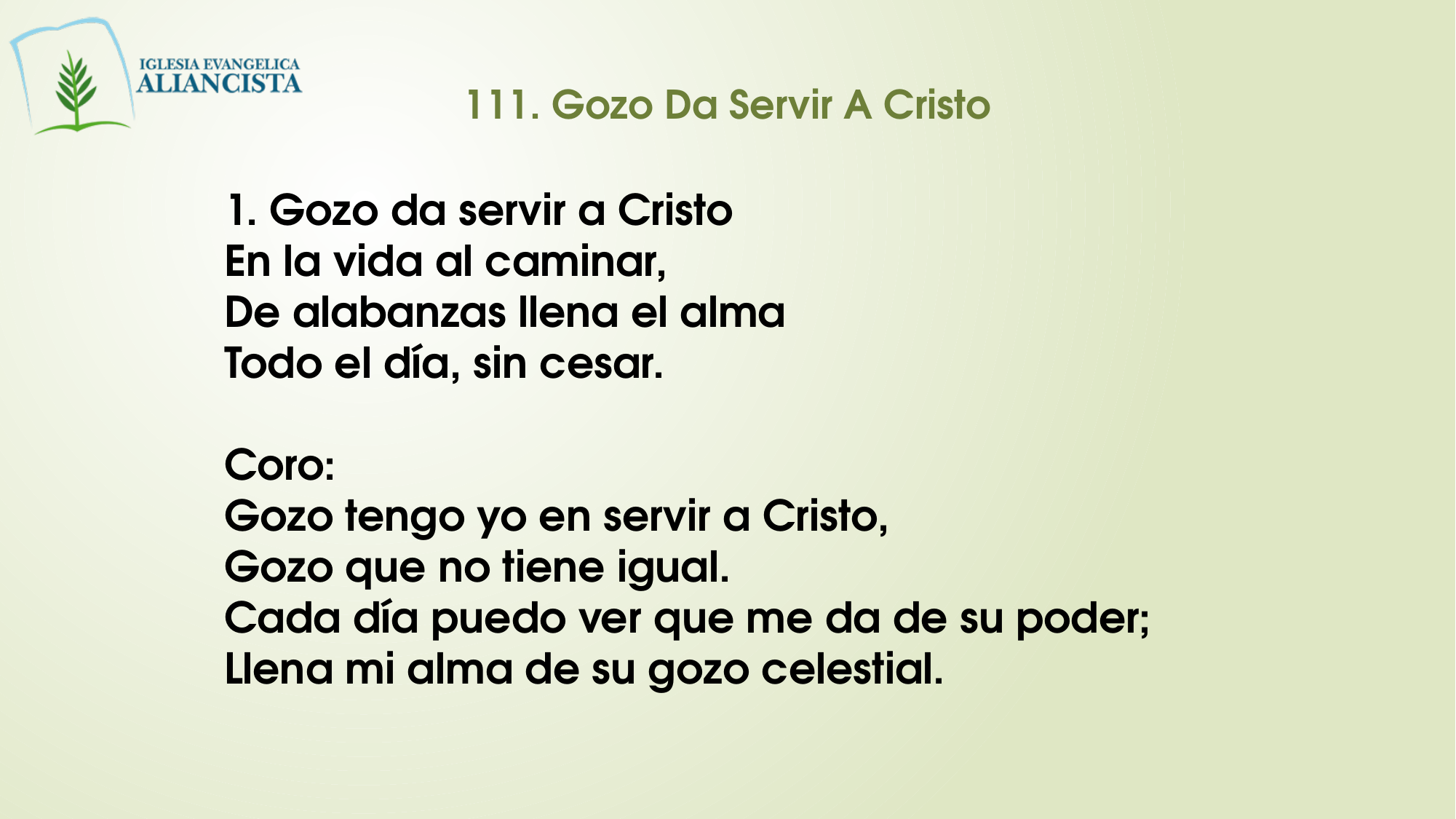

111. Gozo Da Servir A Cristo
1. Gozo da servir a Cristo
En la vida al caminar,
De alabanzas llena el alma
Todo el día, sin cesar.

Coro:
Gozo tengo yo en servir a Cristo,
Gozo que no tiene igual.
Cada día puedo ver que me da de su poder;
Llena mi alma de su gozo celestial.